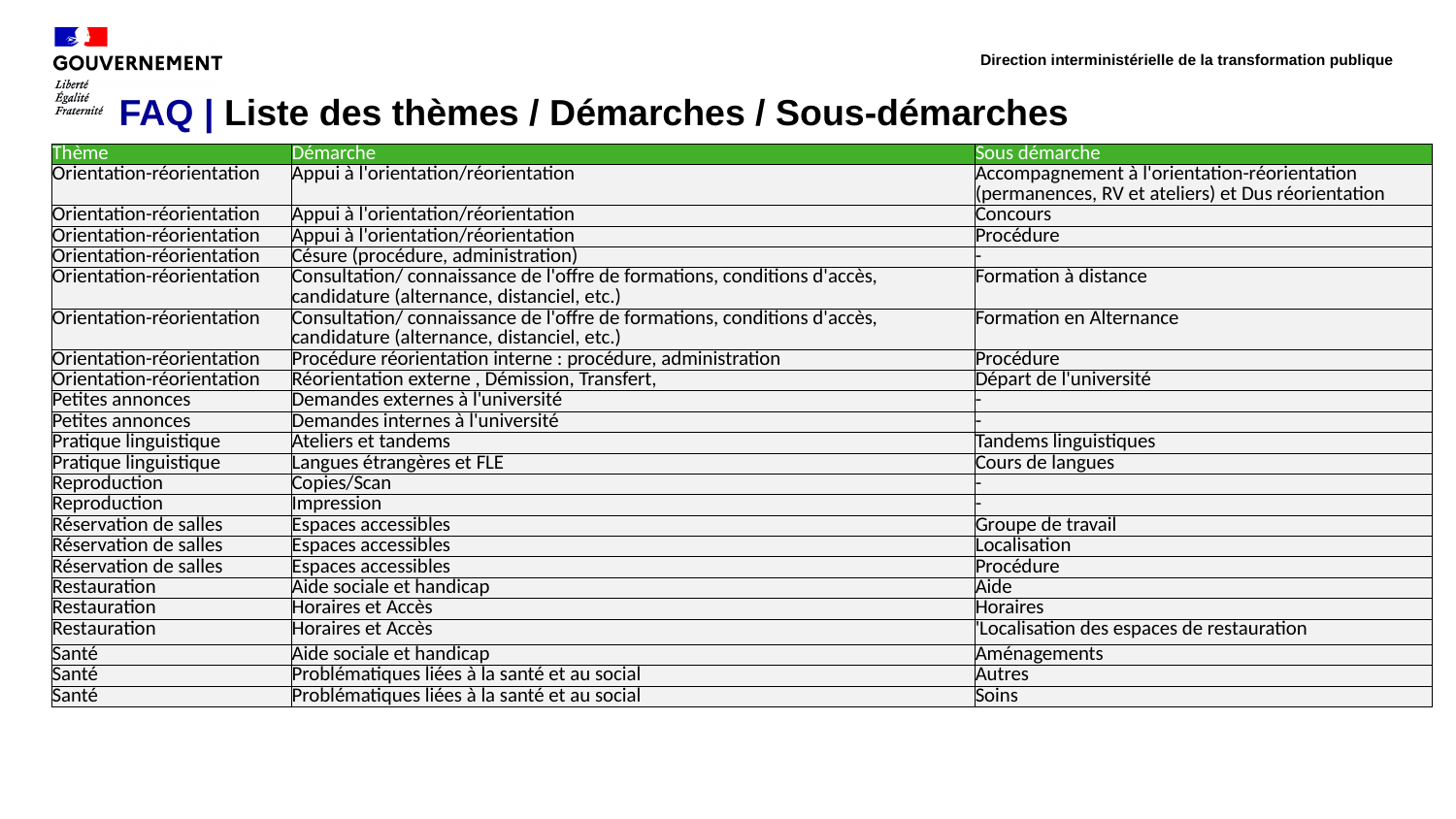

Direction interministérielle de la transformation publique
FAQ | Liste des thèmes / Démarches / Sous-démarches
| Thème | Démarche | Sous démarche |
| --- | --- | --- |
| Orientation-réorientation | Appui à l'orientation/réorientation | Accompagnement à l'orientation-réorientation (permanences, RV et ateliers) et Dus réorientation |
| Orientation-réorientation | Appui à l'orientation/réorientation | Concours |
| Orientation-réorientation | Appui à l'orientation/réorientation | Procédure |
| Orientation-réorientation | Césure (procédure, administration) | - |
| Orientation-réorientation | Consultation/ connaissance de l'offre de formations, conditions d'accès, candidature (alternance, distanciel, etc.) | Formation à distance |
| Orientation-réorientation | Consultation/ connaissance de l'offre de formations, conditions d'accès, candidature (alternance, distanciel, etc.) | Formation en Alternance |
| Orientation-réorientation | Procédure réorientation interne : procédure, administration | Procédure |
| Orientation-réorientation | Réorientation externe , Démission, Transfert, | Départ de l'université |
| Petites annonces | Demandes externes à l'université | - |
| Petites annonces | Demandes internes à l'université | - |
| Pratique linguistique | Ateliers et tandems | Tandems linguistiques |
| Pratique linguistique | Langues étrangères et FLE | Cours de langues |
| Reproduction | Copies/Scan | - |
| Reproduction | Impression | - |
| Réservation de salles | Espaces accessibles | Groupe de travail |
| Réservation de salles | Espaces accessibles | Localisation |
| Réservation de salles | Espaces accessibles | Procédure |
| Restauration | Aide sociale et handicap | Aide |
| Restauration | Horaires et Accès | Horaires |
| Restauration | Horaires et Accès | 'Localisation des espaces de restauration |
| Santé | Aide sociale et handicap | Aménagements |
| Santé | Problématiques liées à la santé et au social | Autres |
| Santé | Problématiques liées à la santé et au social | Soins |